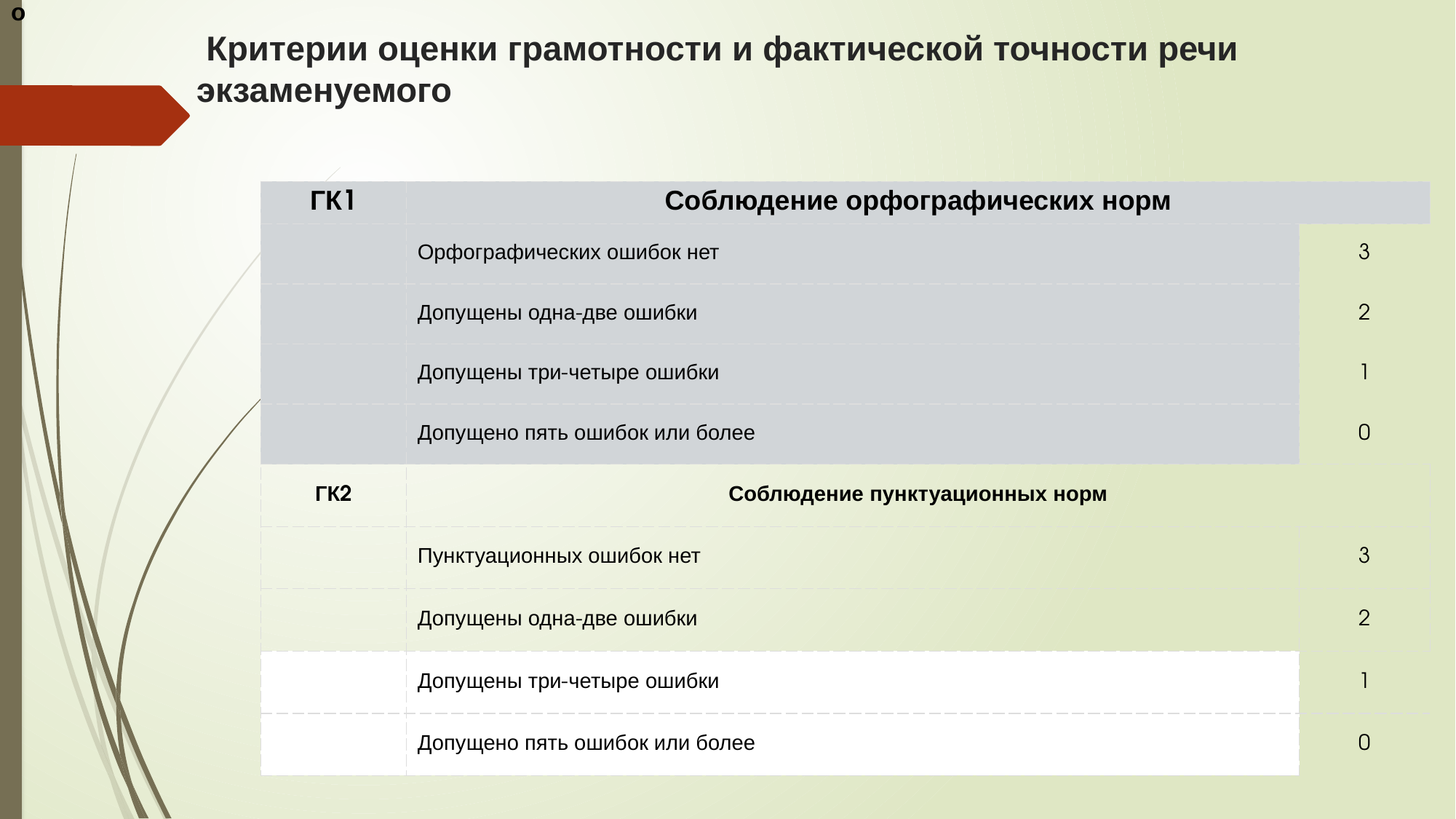

о

# Критерии оценки грамотности и фактической точности речи экзаменуемого
| ГК1 | Соблюдение орфографических норм |  |
| --- | --- | --- |
|  | Орфографических ошибок нет | 3 |
|  | Допущены одна-две ошибки | 2 |
|  | Допущены три-четыре ошибки | 1 |
|  | Допущено пять ошибок или более | 0 |
| ГК2 | Соблюдение пунктуационных норм |  |
|  | Пунктуационных ошибок нет | 3 |
|  | Допущены одна-две ошибки | 2 |
|  | Допущены три-четыре ошибки | 1 |
|  | Допущено пять ошибок или более | 0 |